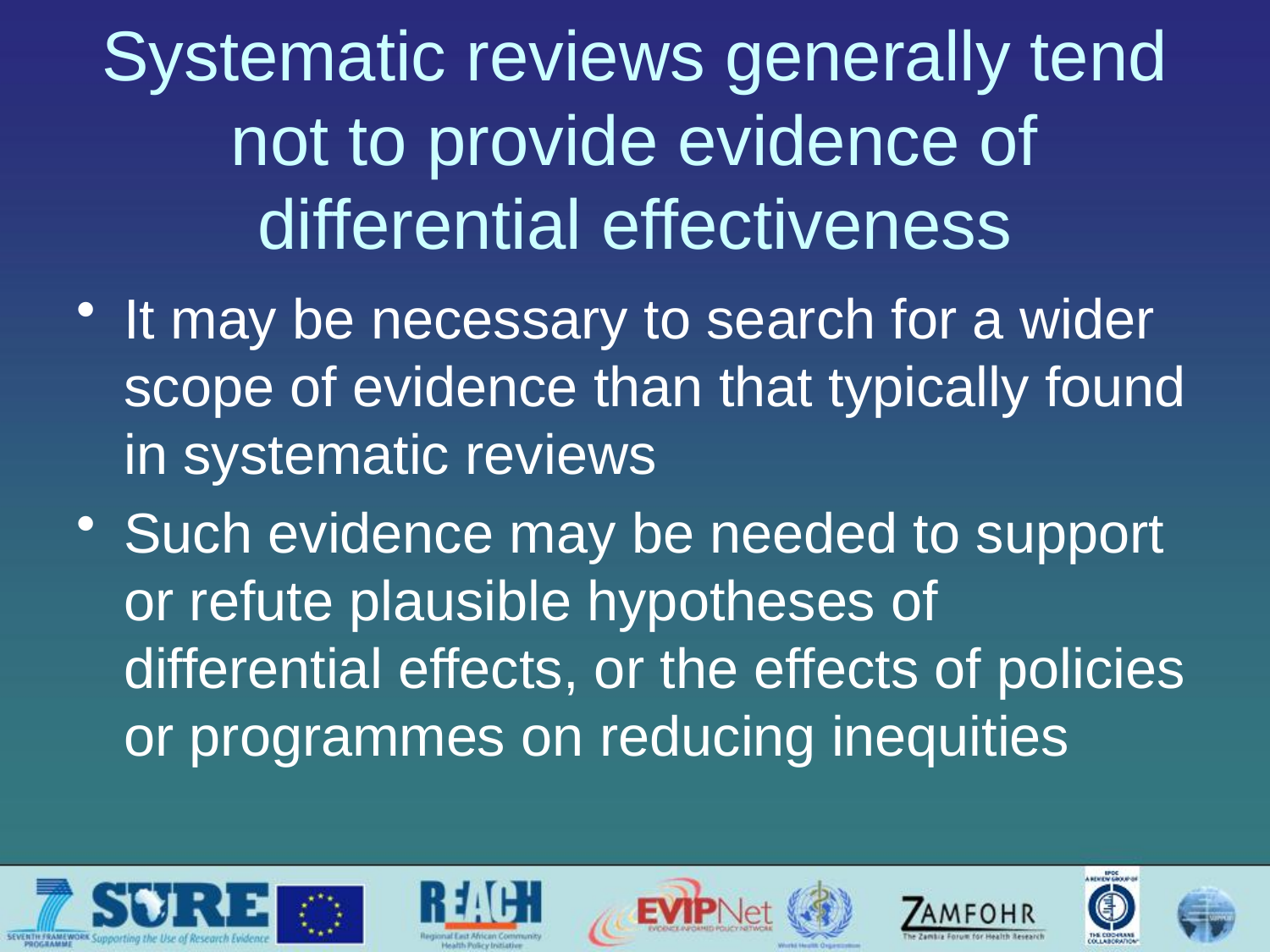

# Systematic reviews generally tend not to provide evidence of differential effectiveness
It may be necessary to search for a wider scope of evidence than that typically found in systematic reviews
Such evidence may be needed to support or refute plausible hypotheses of differential effects, or the effects of policies or programmes on reducing inequities